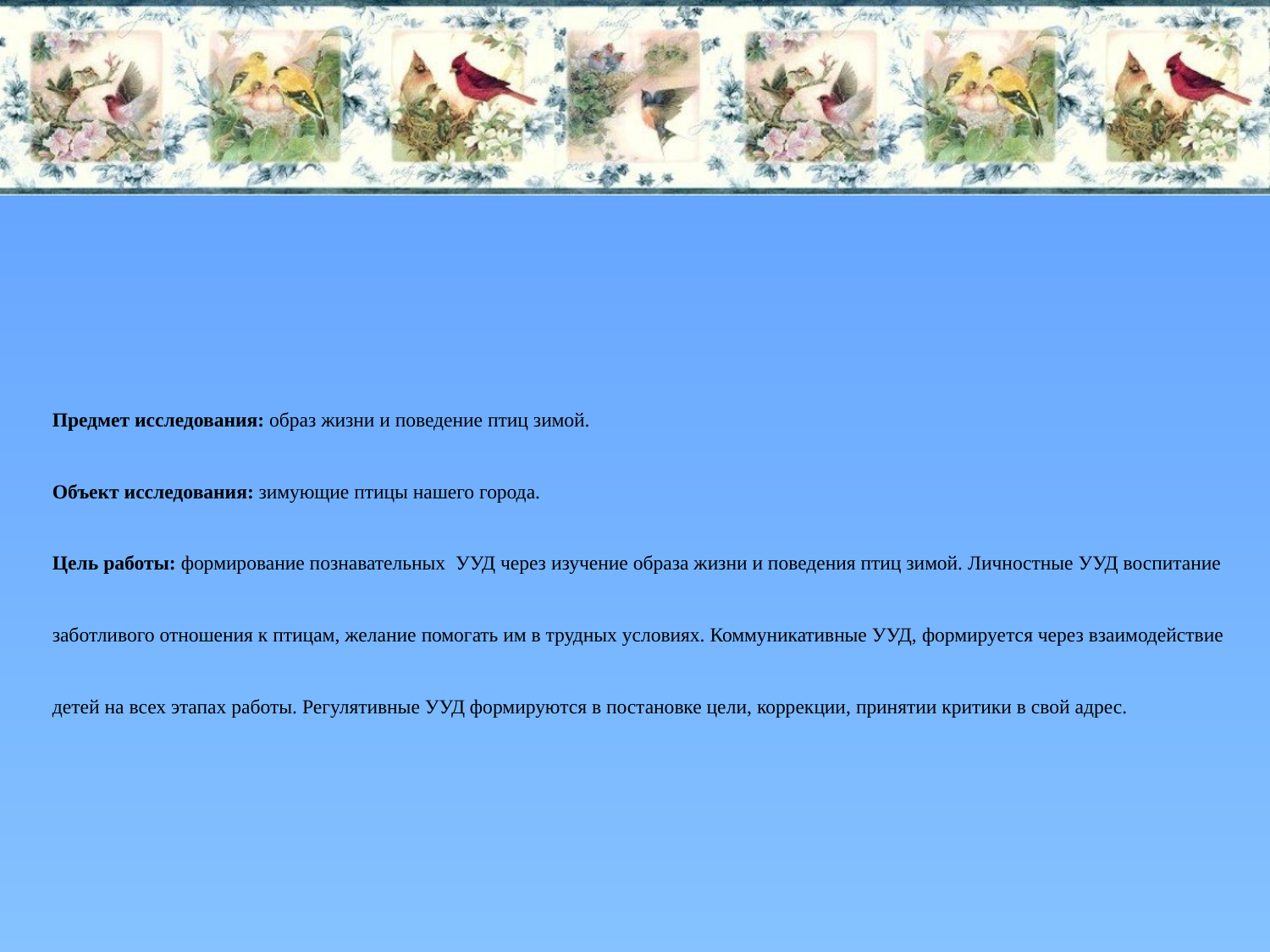

# Предмет исследования: образ жизни и поведение птиц зимой. Объект исследования: зимующие птицы нашего города. Цель работы: формирование познавательных  УУД через изучение образа жизни и поведения птиц зимой. Личностные УУД воспитание заботливого отношения к птицам, желание помогать им в трудных условиях. Коммуникативные УУД, формируется через взаимодействие детей на всех этапах работы. Регулятивные УУД формируются в постановке цели, коррекции, принятии критики в свой адрес.